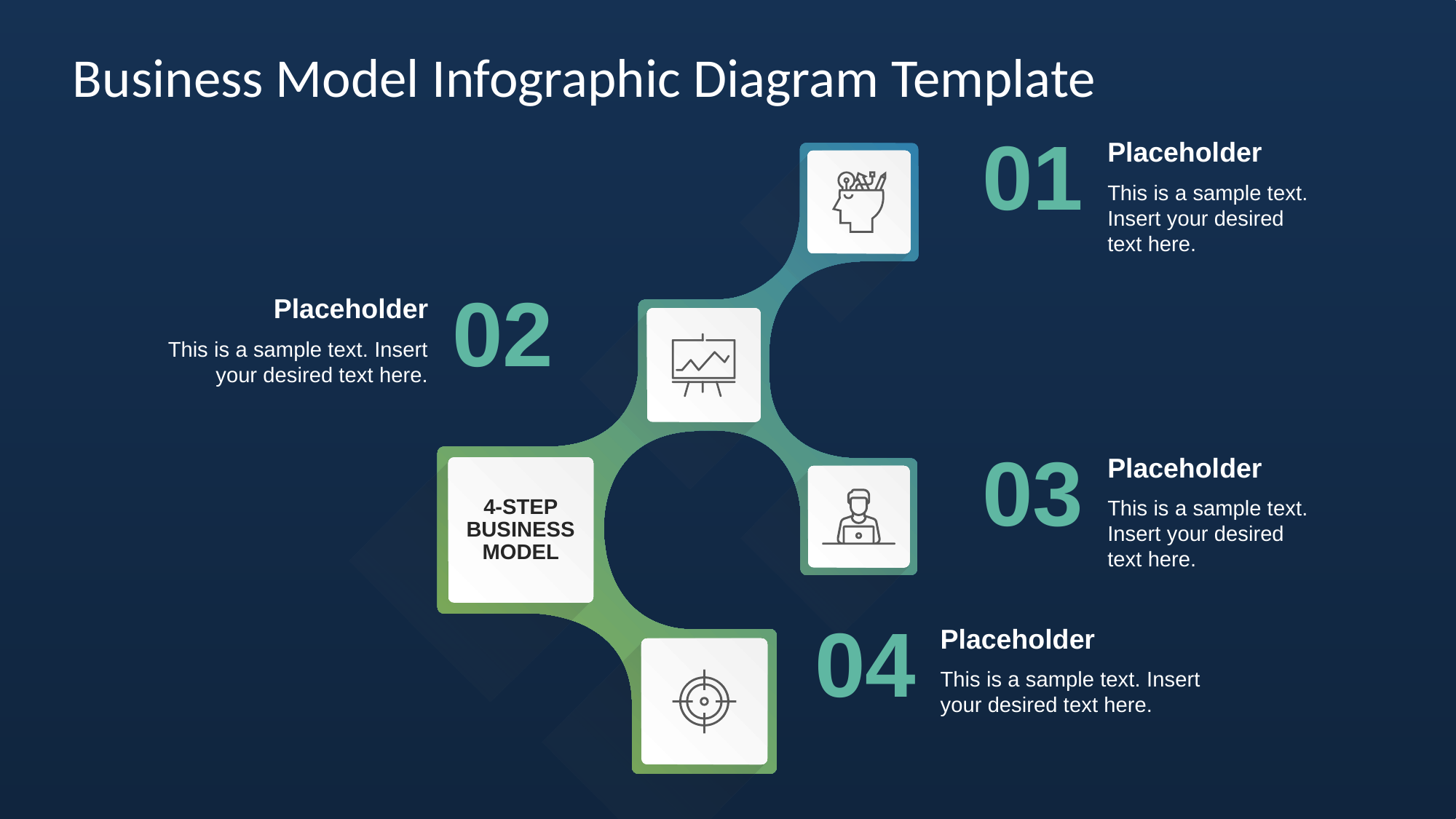

# Business Model Infographic Diagram Template
01
Placeholder
This is a sample text. Insert your desired text here.

02
Placeholder
This is a sample text. Insert your desired text here.

03
Placeholder
This is a sample text. Insert your desired text here.

4-STEP BUSINESS MODEL

04
Placeholder
This is a sample text. Insert your desired text here.